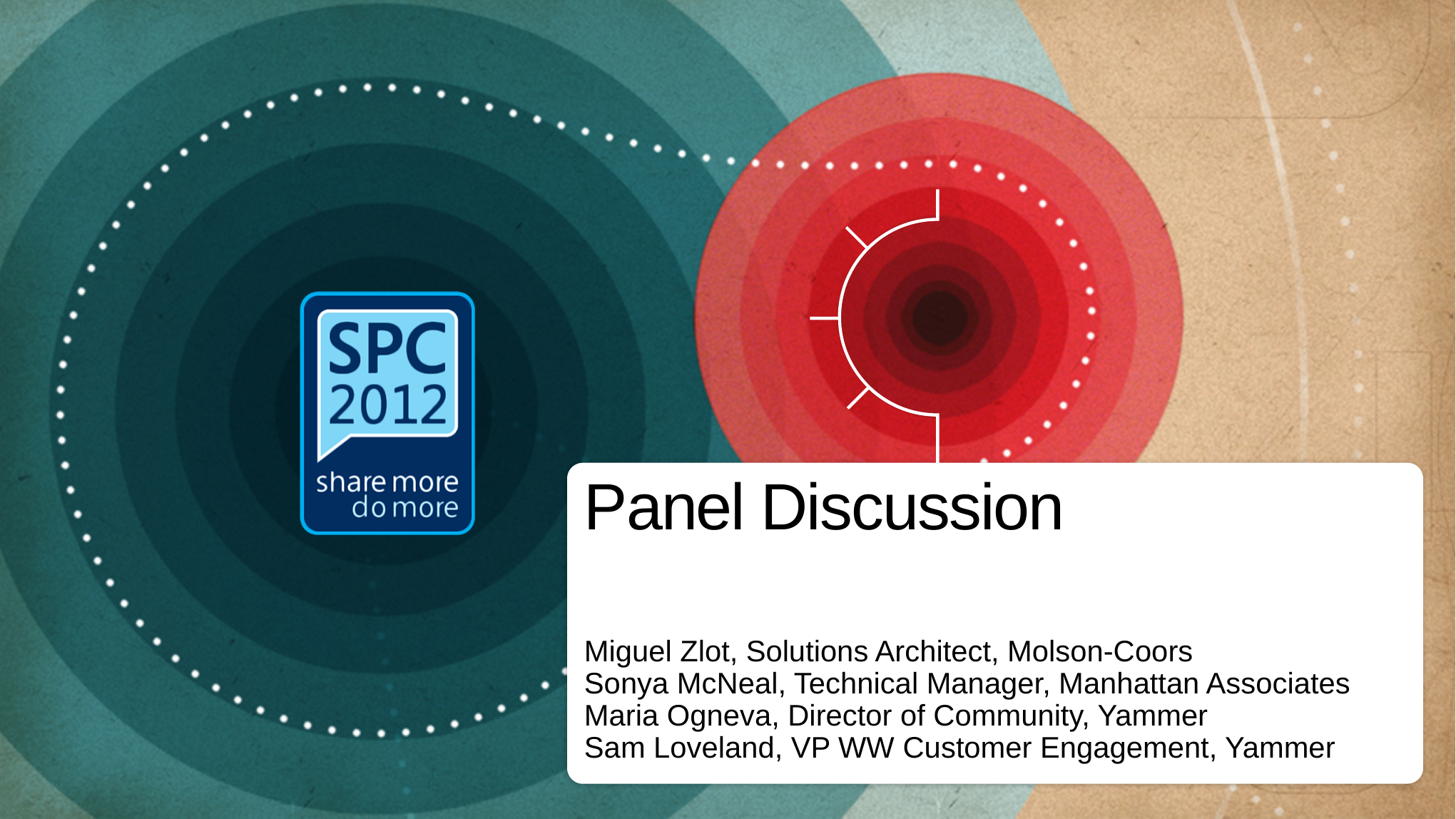

# Panel Discussion
Miguel Zlot, Solutions Architect, Molson-Coors
Sonya McNeal, Technical Manager, Manhattan Associates
Maria Ogneva, Director of Community, Yammer
Sam Loveland, VP WW Customer Engagement, Yammer